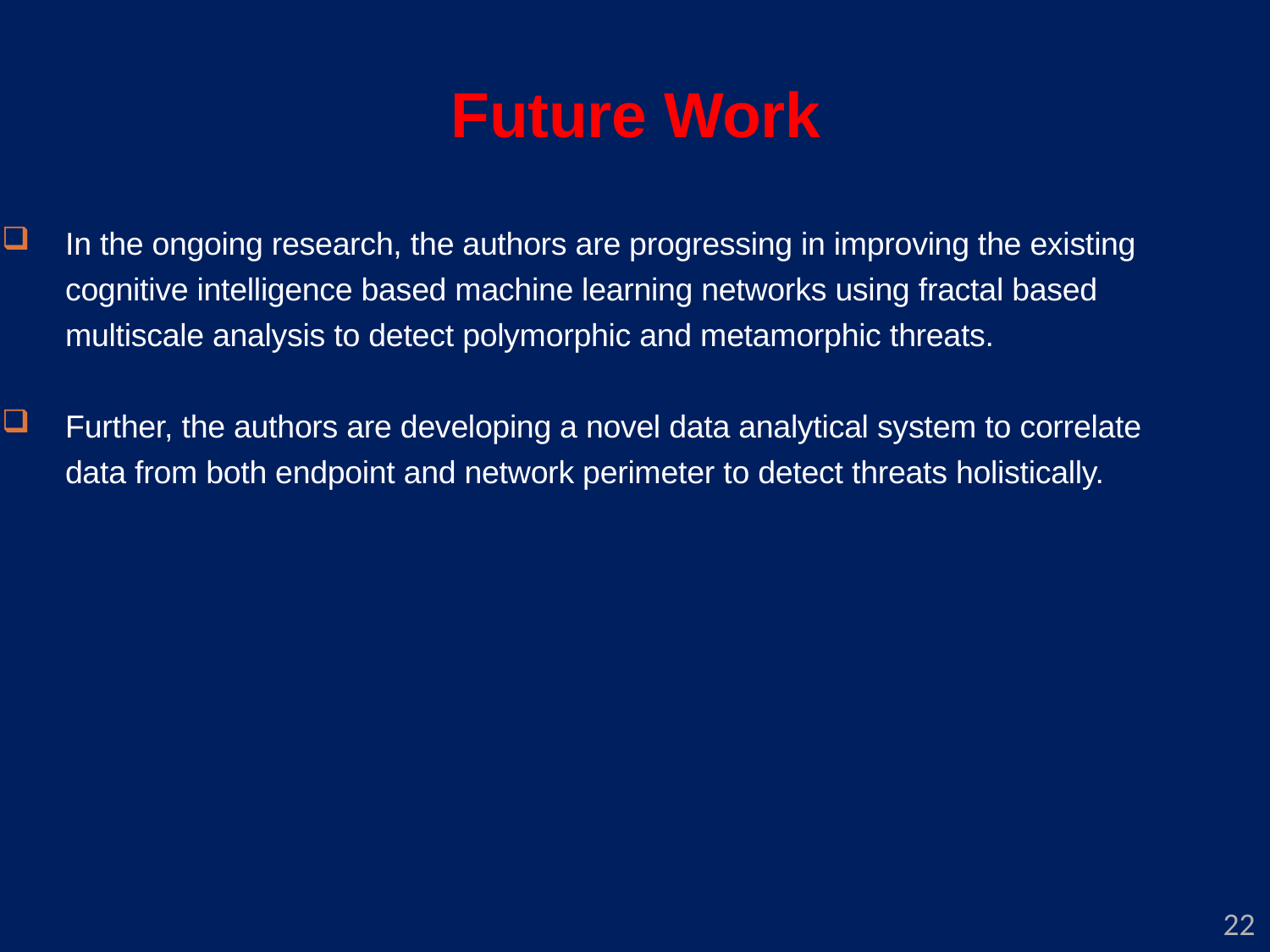

Future Work
In the ongoing research, the authors are progressing in improving the existing cognitive intelligence based machine learning networks using fractal based multiscale analysis to detect polymorphic and metamorphic threats.

Further, the authors are developing a novel data analytical system to correlate data from both endpoint and network perimeter to detect threats holistically.
22